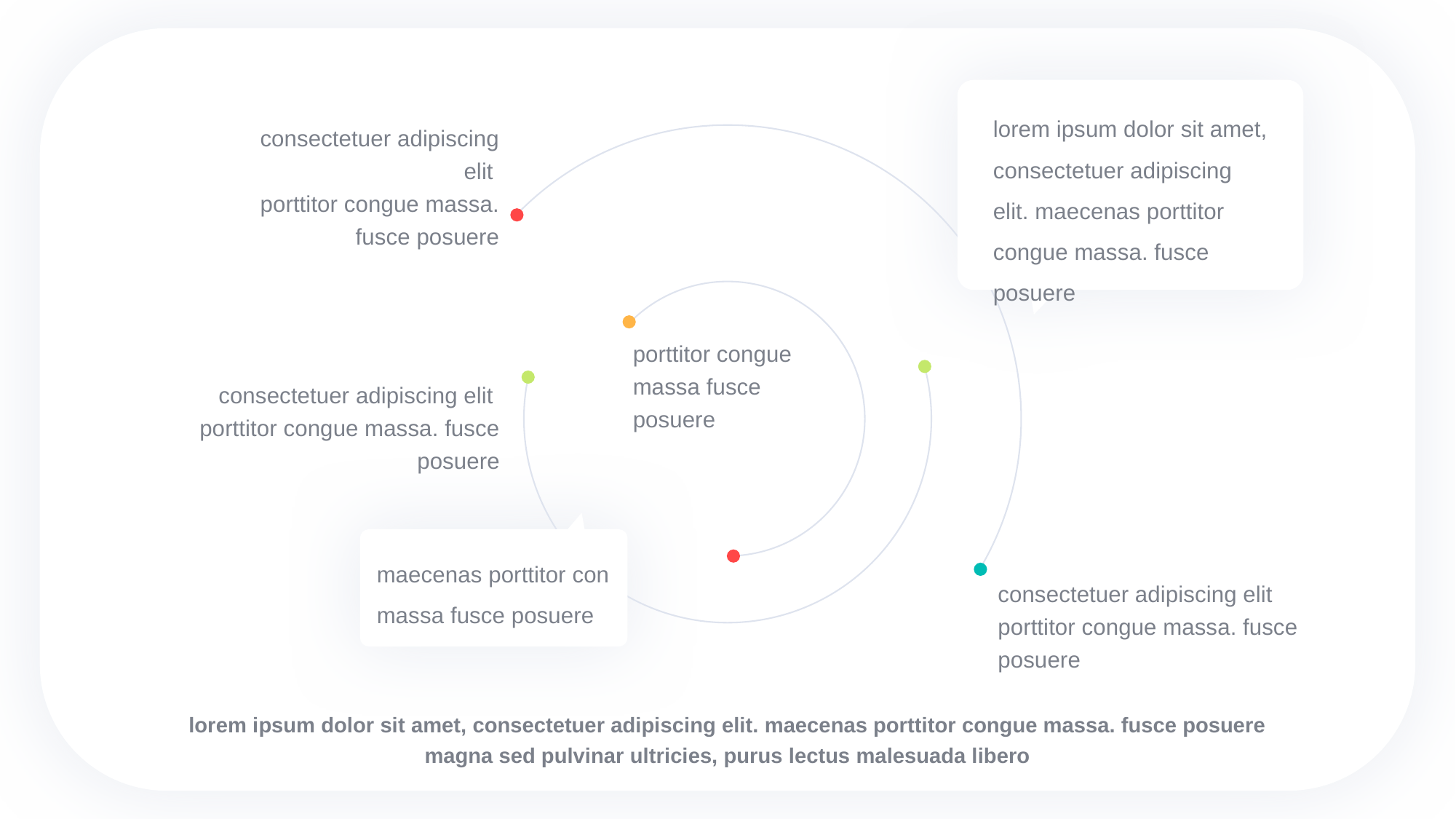

lorem ipsum dolor sit amet, consectetuer adipiscing elit. maecenas porttitor congue massa. fusce posuere
consectetuer adipiscing elit
porttitor congue massa. fusce posuere

porttitor congue massa fusce posuere

consectetuer adipiscing elit
porttitor congue massa. fusce posuere

maecenas porttitor con massa fusce posuere

consectetuer adipiscing elit
porttitor congue massa. fusce posuere
lorem ipsum dolor sit amet, consectetuer adipiscing elit. maecenas porttitor congue massa. fusce posuere magna sed pulvinar ultricies, purus lectus malesuada libero